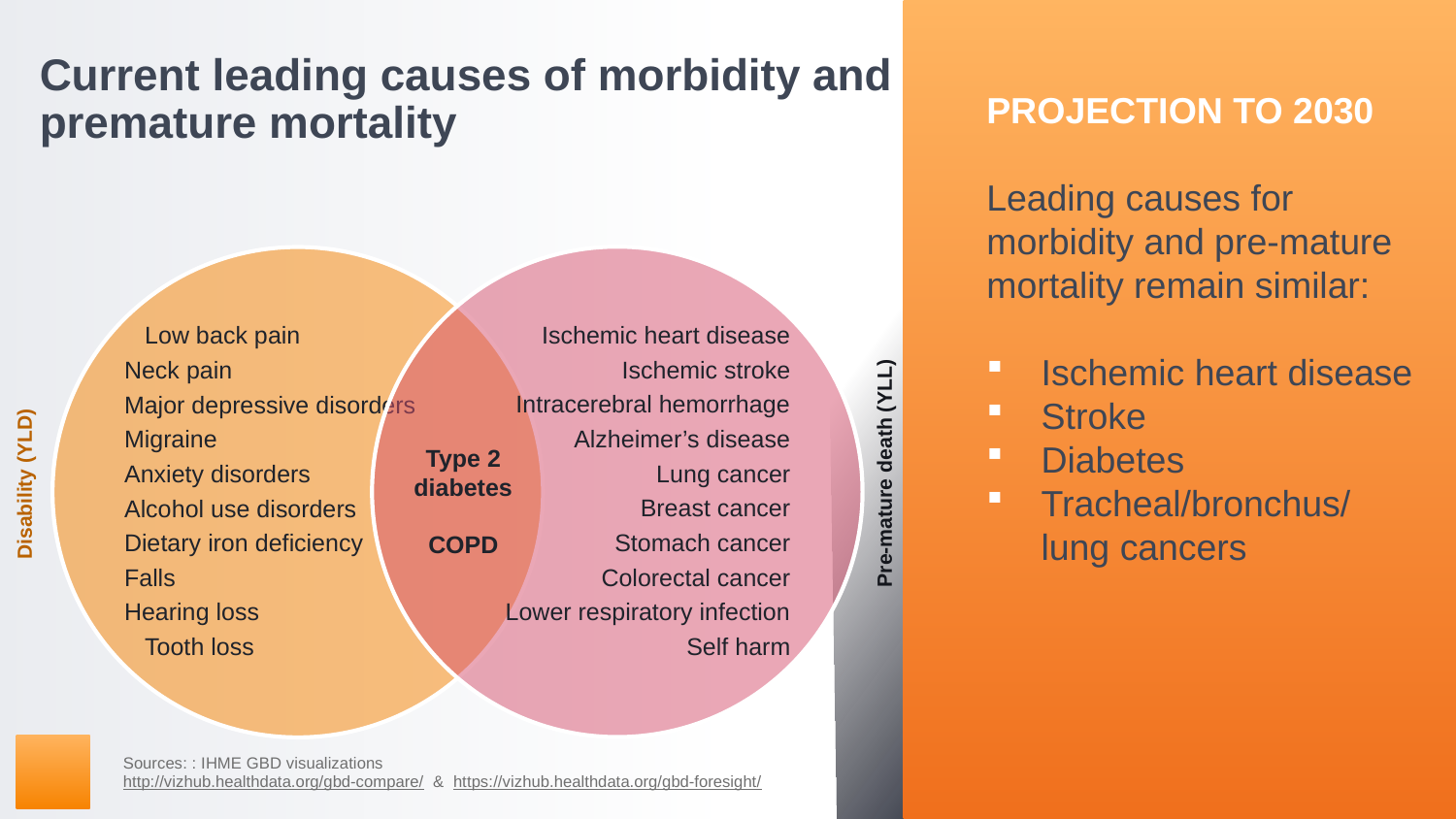

Current leading causes of morbidity and premature mortality

PROJECTION TO 2030

Leading causes for morbidity and pre-mature mortality remain similar:

Ischemic heart disease
Stroke
Diabetes
Tracheal/bronchus/ lung cancers
   Low back pain
Neck pain
Major depressive disorders
Migraine
Anxiety disorders
Alcohol use disorders
Dietary iron deficiency
Falls
Hearing loss
   Tooth loss
Ischemic heart disease
Ischemic stroke
Intracerebral hemorrhage
Alzheimer’s disease
Lung cancer
Breast cancer
Stomach cancer
Colorectal cancer
Lower respiratory infection
Self harm
Type 2 diabetes

COPD
Pre-mature death (YLL)
Disability (YLD)
Sources: : IHME GBD visualizations
http://vizhub.healthdata.org/gbd-compare/  &  https://vizhub.healthdata.org/gbd-foresight/